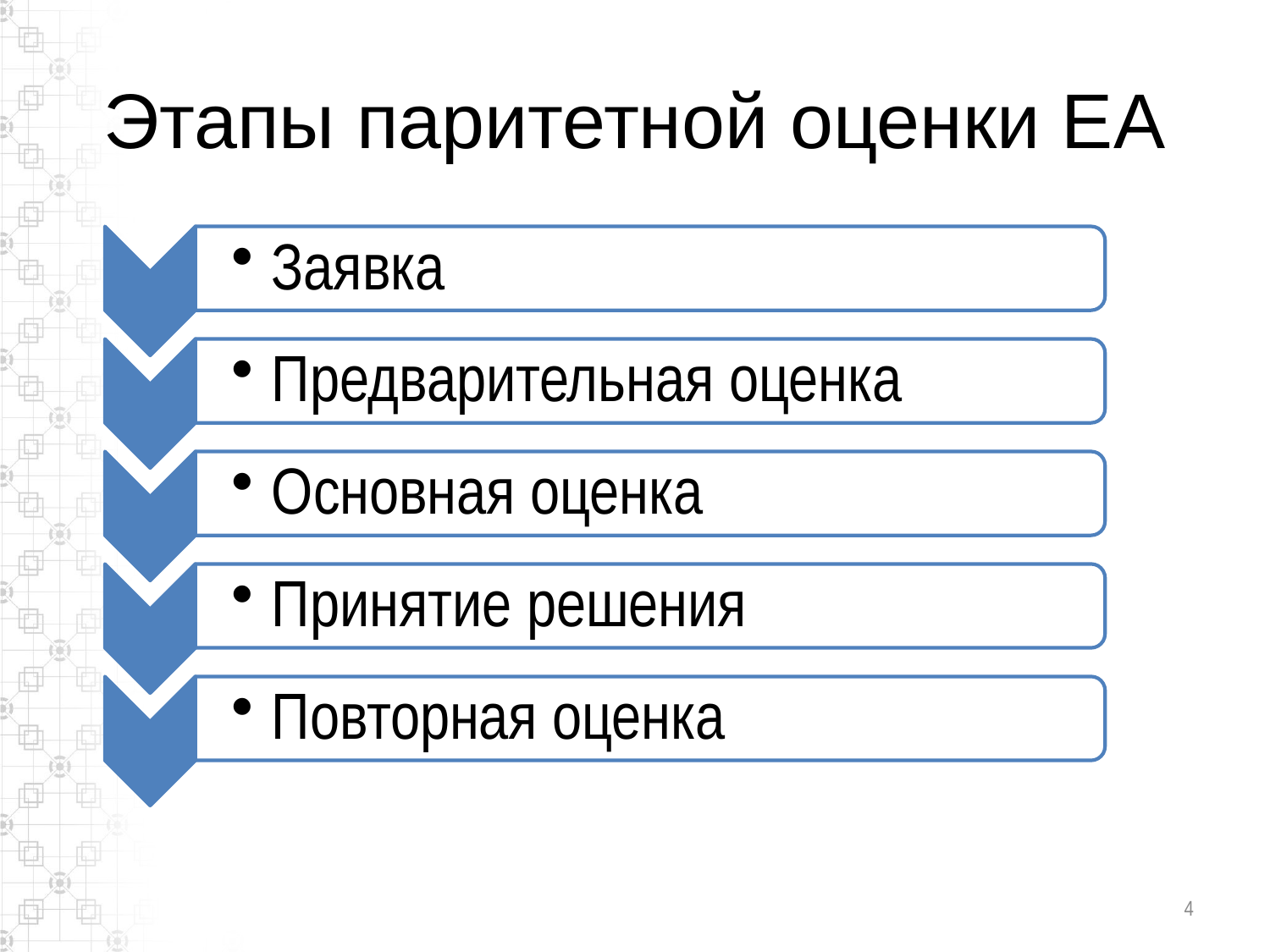

# Этапы паритетной оценки ЕА

Заявка

Предварительная оценка

Основная оценка

Принятие решения

Повторная оценка
4